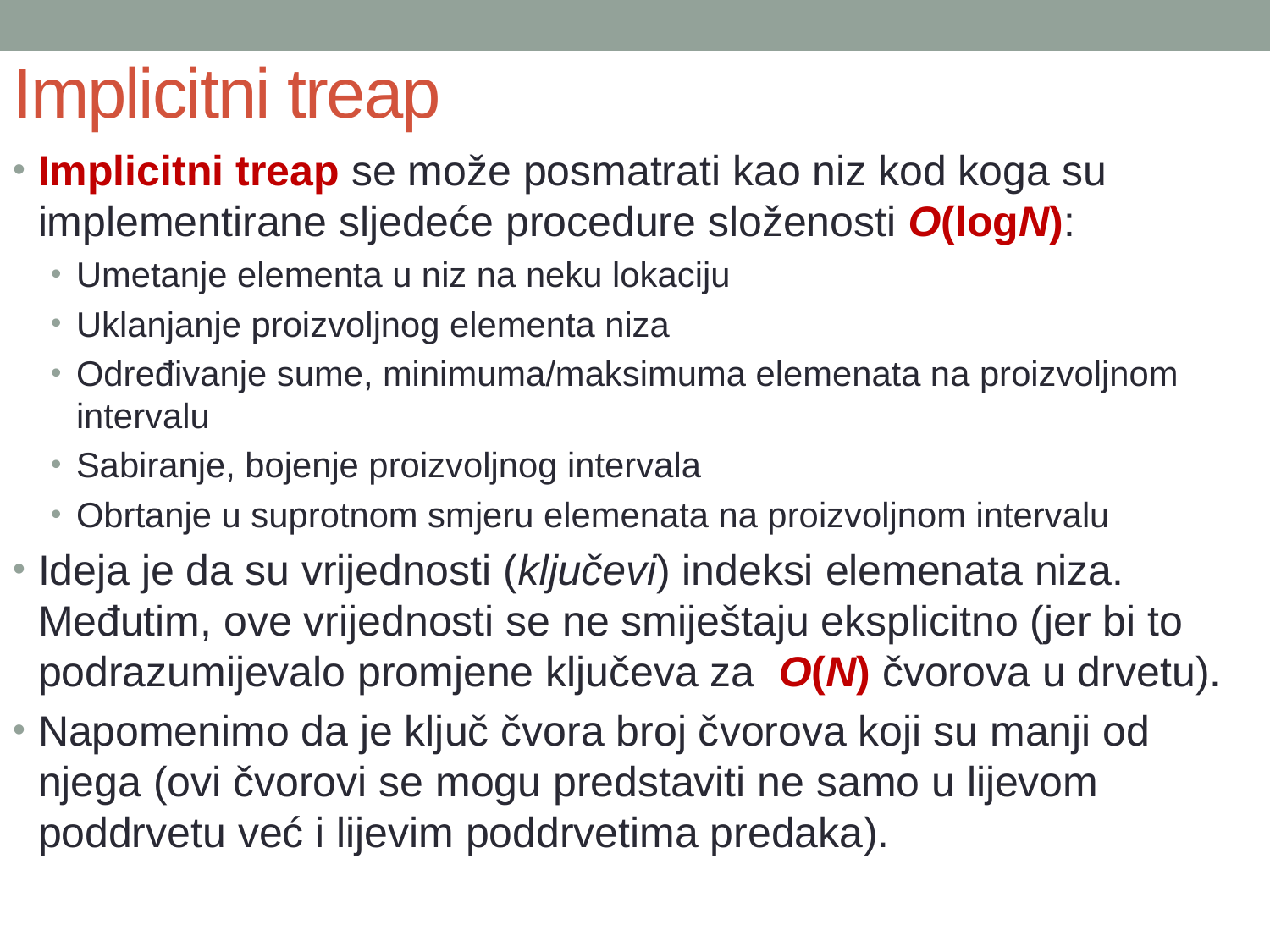

# Implicitni treap
Implicitni treap se može posmatrati kao niz kod koga su implementirane sljedeće procedure složenosti O(logN):
Umetanje elementa u niz na neku lokaciju
Uklanjanje proizvoljnog elementa niza
Određivanje sume, minimuma/maksimuma elemenata na proizvoljnom intervalu
Sabiranje, bojenje proizvoljnog intervala
Obrtanje u suprotnom smjeru elemenata na proizvoljnom intervalu
Ideja je da su vrijednosti (ključevi) indeksi elemenata niza. Međutim, ove vrijednosti se ne smiještaju eksplicitno (jer bi to podrazumijevalo promjene ključeva za  O(N) čvorova u drvetu).
Napomenimo da je ključ čvora broj čvorova koji su manji od njega (ovi čvorovi se mogu predstaviti ne samo u lijevom poddrvetu već i lijevim poddrvetima predaka).